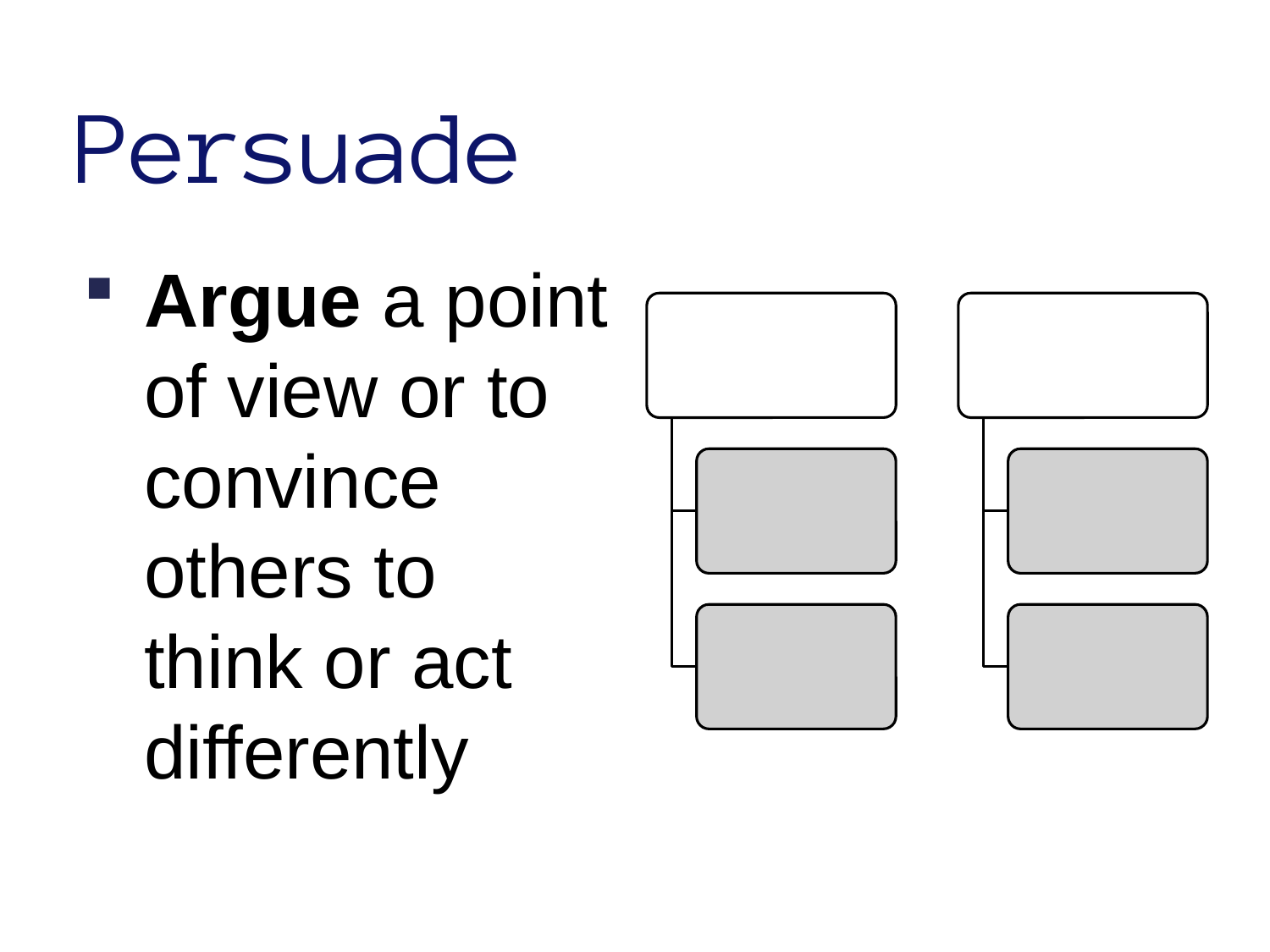

# Persuade

Argue a point of view or to convince others to think or act differently